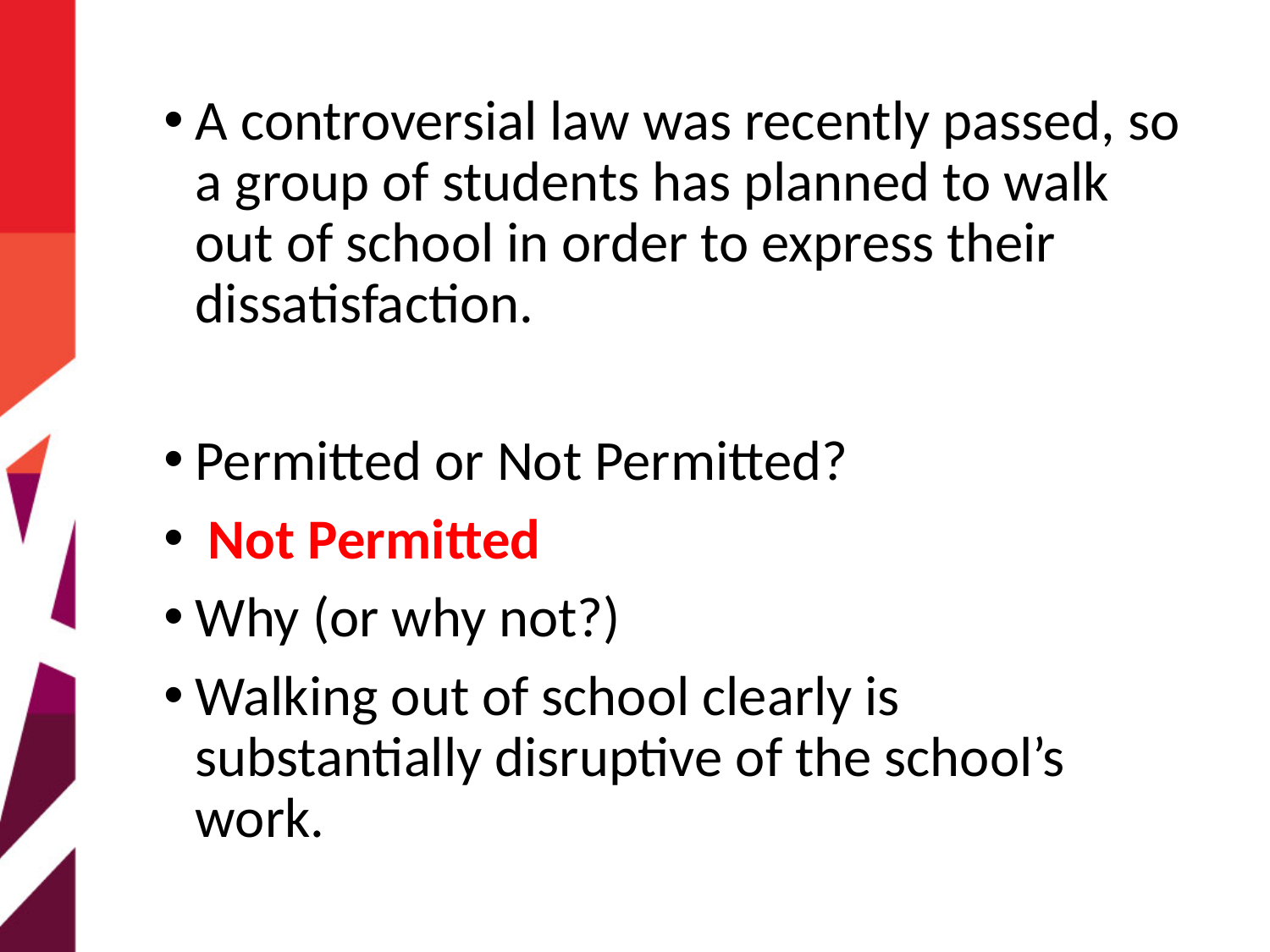

A controversial law was recently passed, so a group of students has planned to walk out of school in order to express their dissatisfaction.

Permitted or Not Permitted?
 Not Permitted
Why (or why not?)
Walking out of school clearly is substantially disruptive of the school’s work.